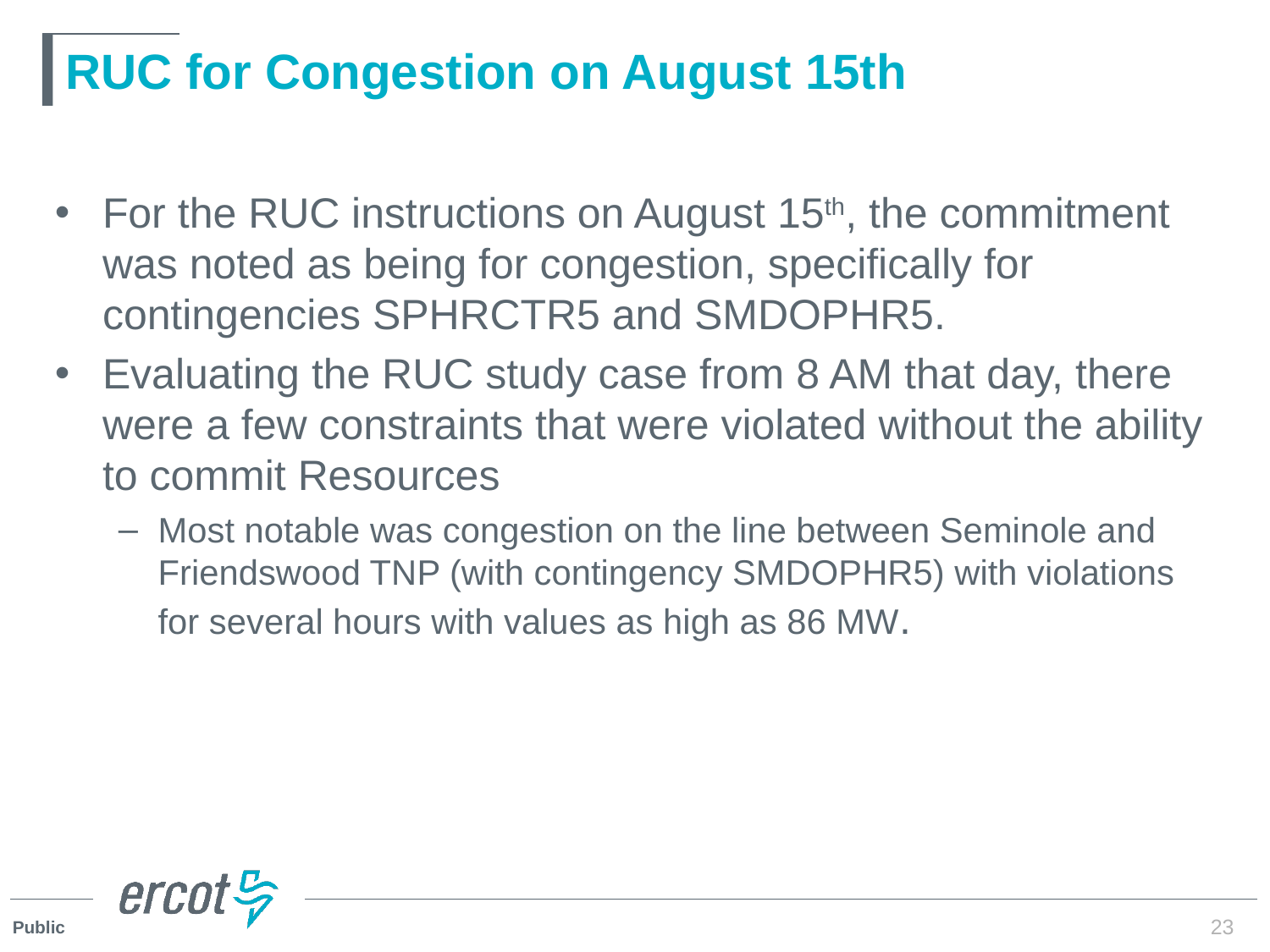

# RUC for Congestion on August 15th
For the RUC instructions on August 15th, the commitment was noted as being for congestion, specifically for contingencies SPHRCTR5 and SMDOPHR5.
Evaluating the RUC study case from 8 AM that day, there were a few constraints that were violated without the ability to commit Resources
Most notable was congestion on the line between Seminole and Friendswood TNP (with contingency SMDOPHR5) with violations for several hours with values as high as 86 MW.
23